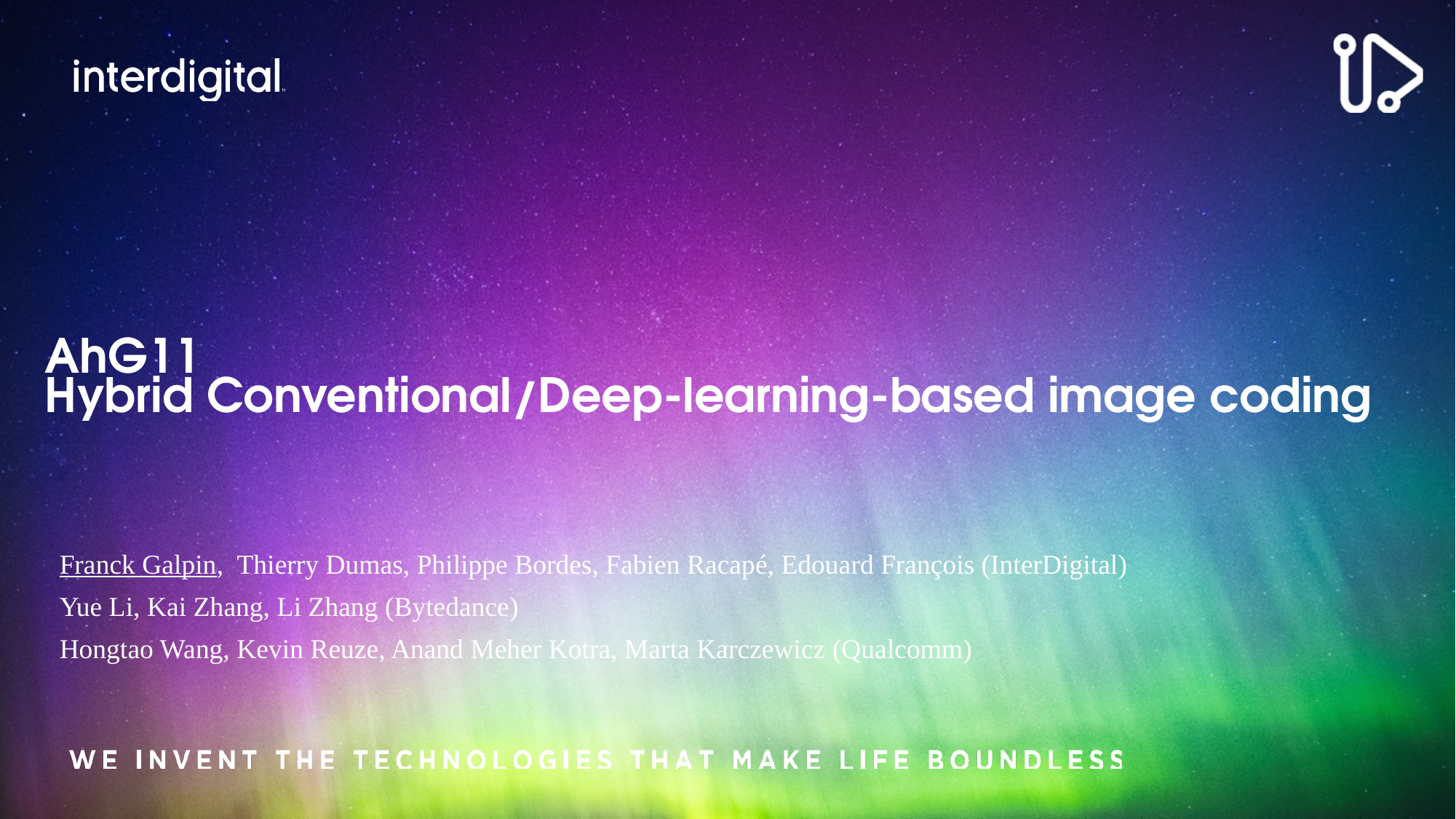

# AhG11 Hybrid Conventional/Deep-learning-based image coding
Franck Galpin,  Thierry Dumas, Philippe Bordes, Fabien Racapé, Edouard François (InterDigital)
Yue Li, Kai Zhang, Li Zhang (Bytedance)
Hongtao Wang, Kevin Reuze, Anand Meher Kotra, Marta Karczewicz (Qualcomm)